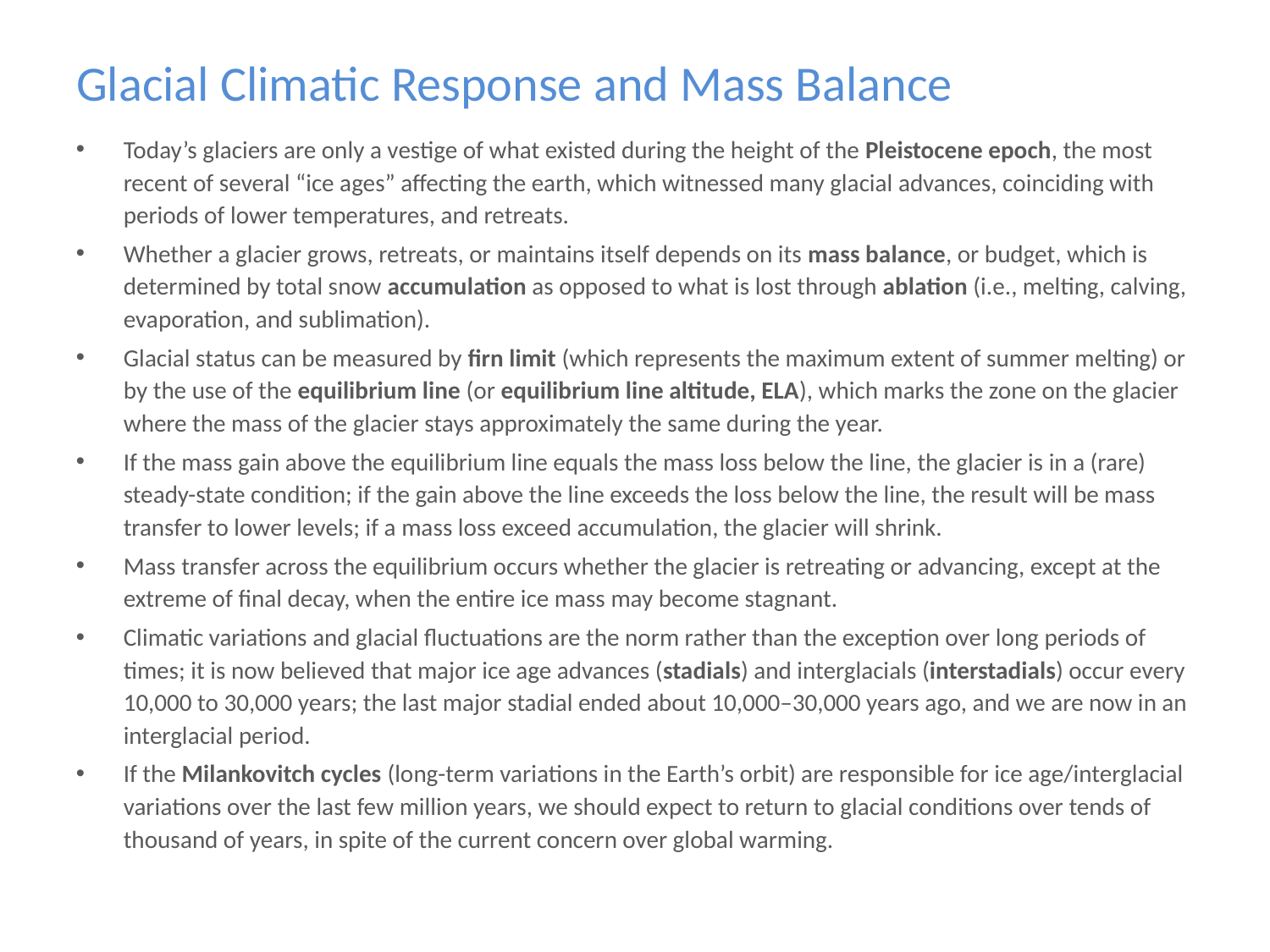

# Glacial Climatic Response and Mass Balance

Today’s glaciers are only a vestige of what existed during the height of the Pleistocene epoch, the most recent of several “ice ages” affecting the earth, which witnessed many glacial advances, coinciding with periods of lower temperatures, and retreats.
Whether a glacier grows, retreats, or maintains itself depends on its mass balance, or budget, which is determined by total snow accumulation as opposed to what is lost through ablation (i.e., melting, calving, evaporation, and sublimation).
Glacial status can be measured by firn limit (which represents the maximum extent of summer melting) or by the use of the equilibrium line (or equilibrium line altitude, ELA), which marks the zone on the glacier where the mass of the glacier stays approximately the same during the year.
If the mass gain above the equilibrium line equals the mass loss below the line, the glacier is in a (rare) steady-state condition; if the gain above the line exceeds the loss below the line, the result will be mass transfer to lower levels; if a mass loss exceed accumulation, the glacier will shrink.
Mass transfer across the equilibrium occurs whether the glacier is retreating or advancing, except at the extreme of final decay, when the entire ice mass may become stagnant.
Climatic variations and glacial fluctuations are the norm rather than the exception over long periods of times; it is now believed that major ice age advances (stadials) and interglacials (interstadials) occur every 10,000 to 30,000 years; the last major stadial ended about 10,000–30,000 years ago, and we are now in an interglacial period.
If the Milankovitch cycles (long-term variations in the Earth’s orbit) are responsible for ice age/interglacial variations over the last few million years, we should expect to return to glacial conditions over tends of thousand of years, in spite of the current concern over global warming.